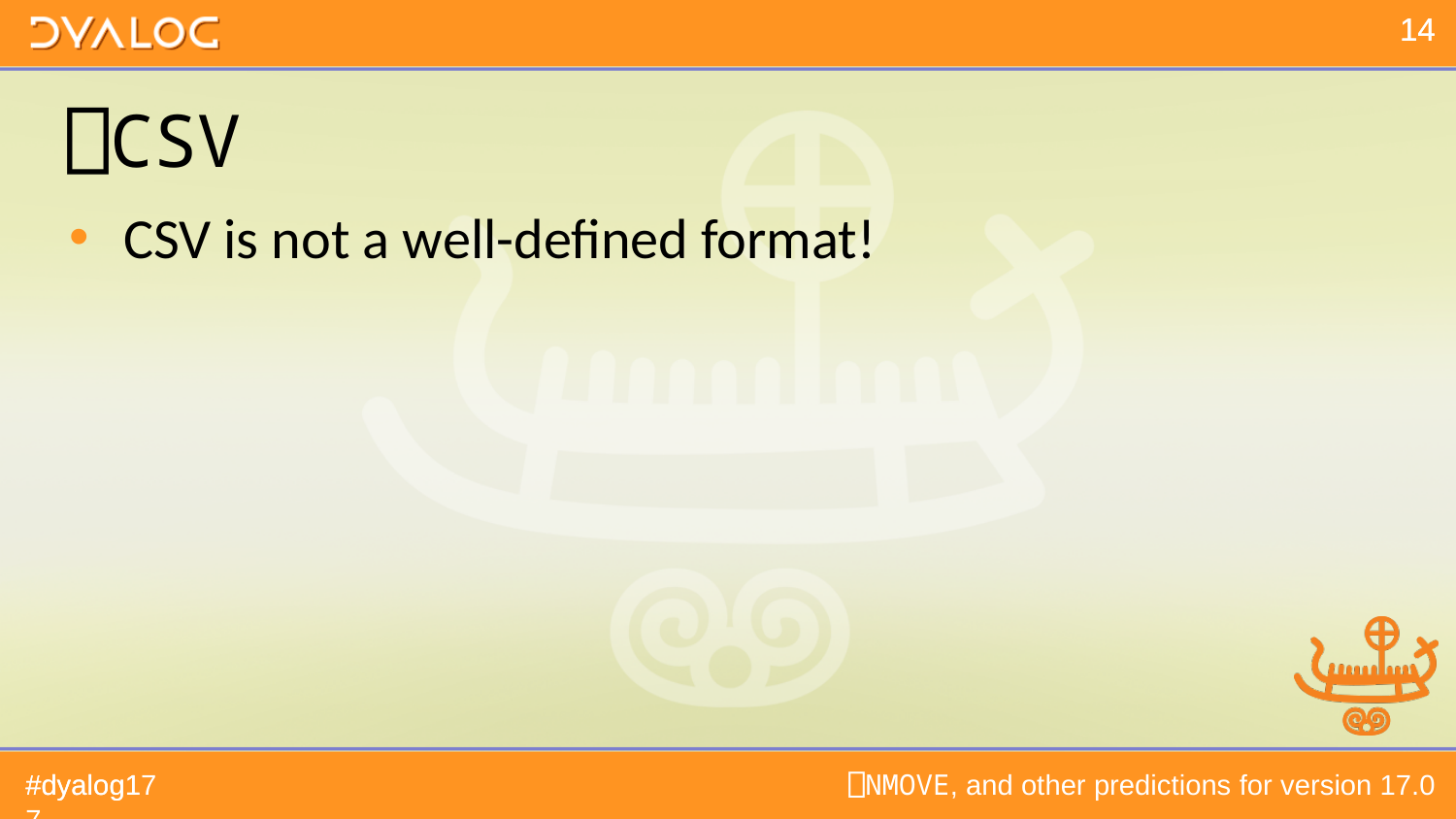

# ⎕CSV
CSV is not a well-defined format!